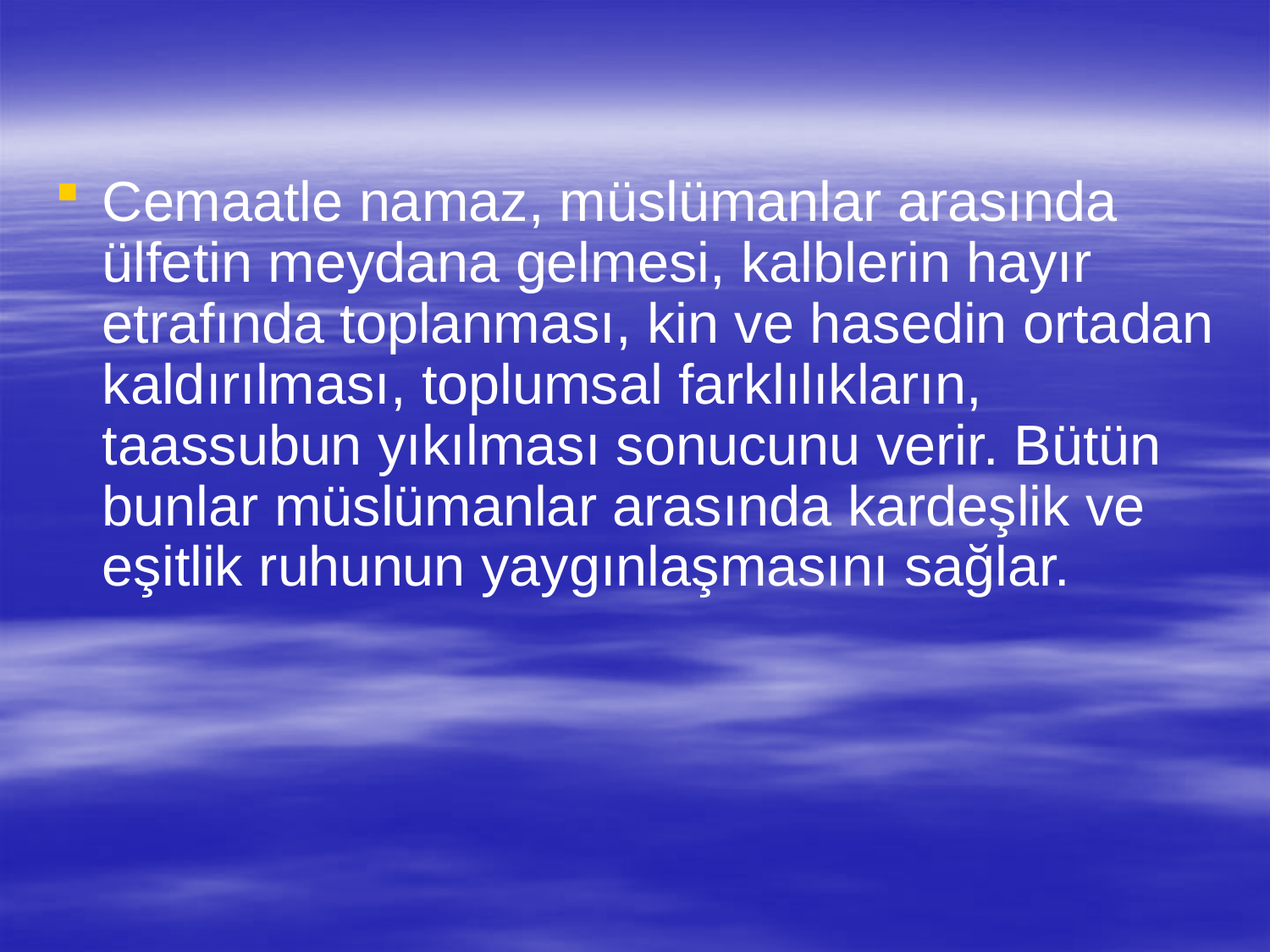

Cemaatle namaz, müslümanlar arasında ülfetin meydana gelmesi, kalblerin hayır etrafında toplanması, kin ve hasedin ortadan kaldırılması, toplumsal farklılıkların, taassubun yıkılması sonucunu verir. Bütün bunlar müslümanlar arasında kardeşlik ve eşitlik ruhunun yaygınlaşmasını sağlar.